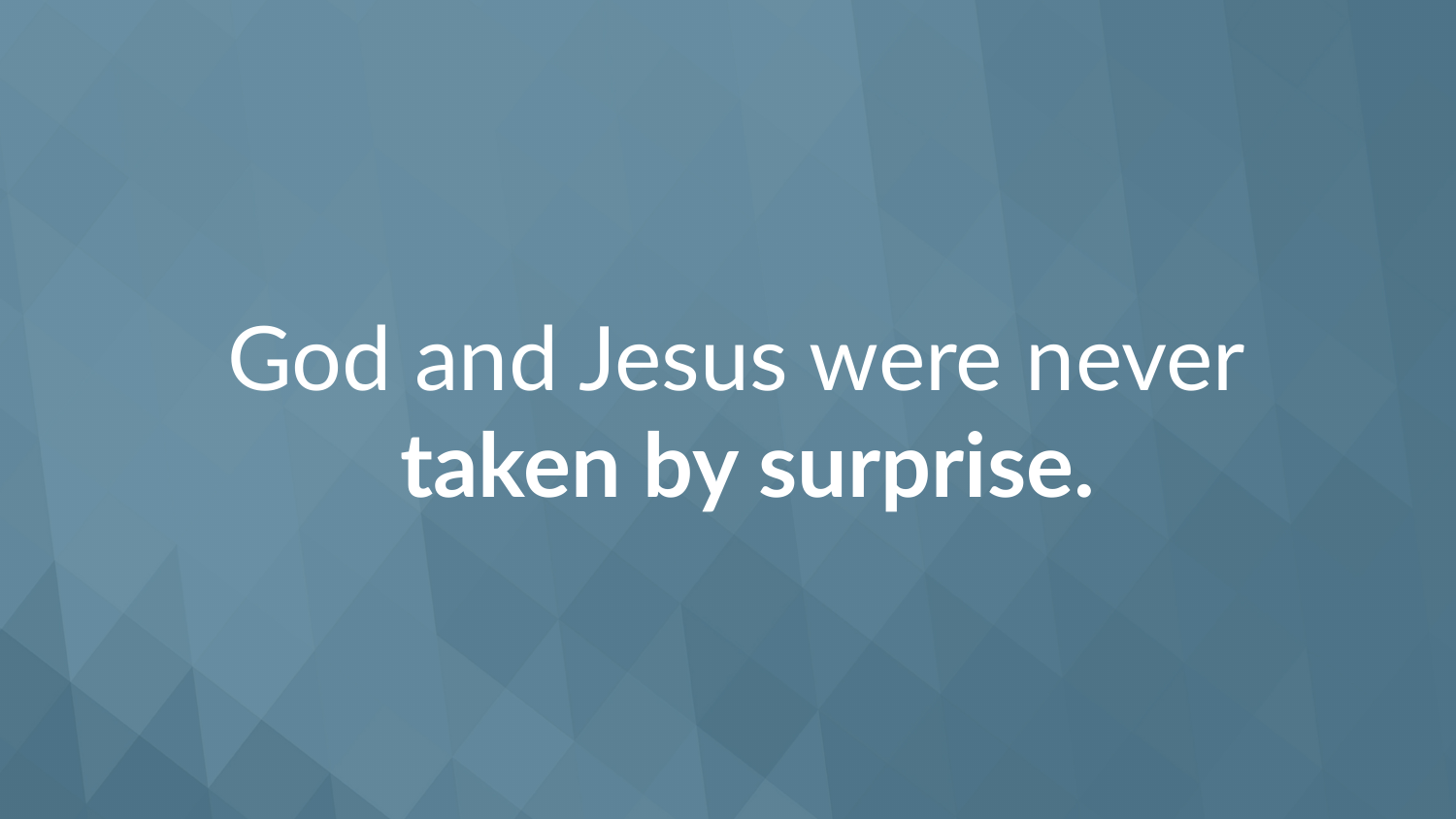

God and Jesus were never
taken by surprise.